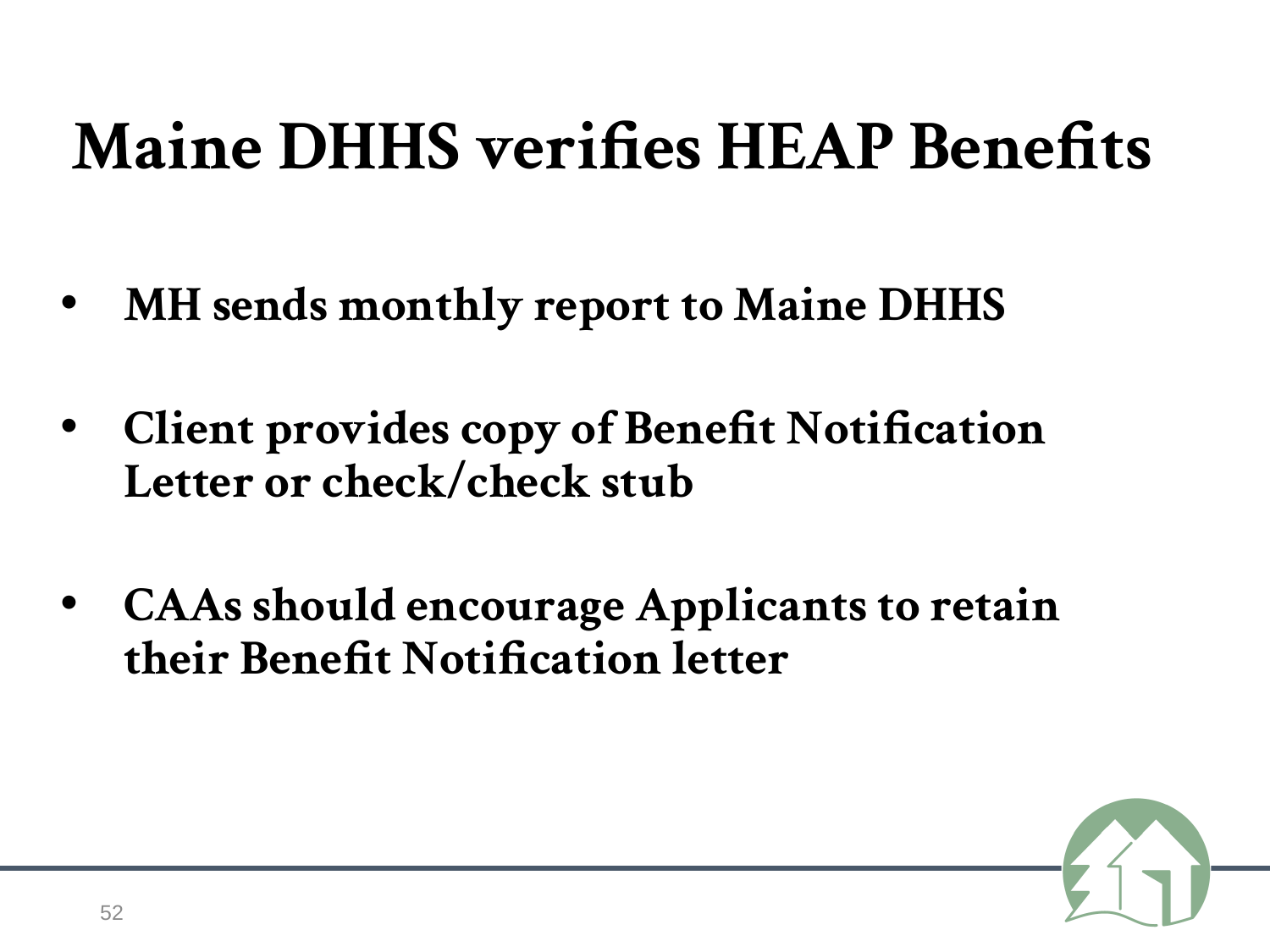

# Maine DHHS verifies HEAP Benefits
MH sends monthly report to Maine DHHS
Client provides copy of Benefit Notification Letter or check/check stub
CAAs should encourage Applicants to retain their Benefit Notification letter
52